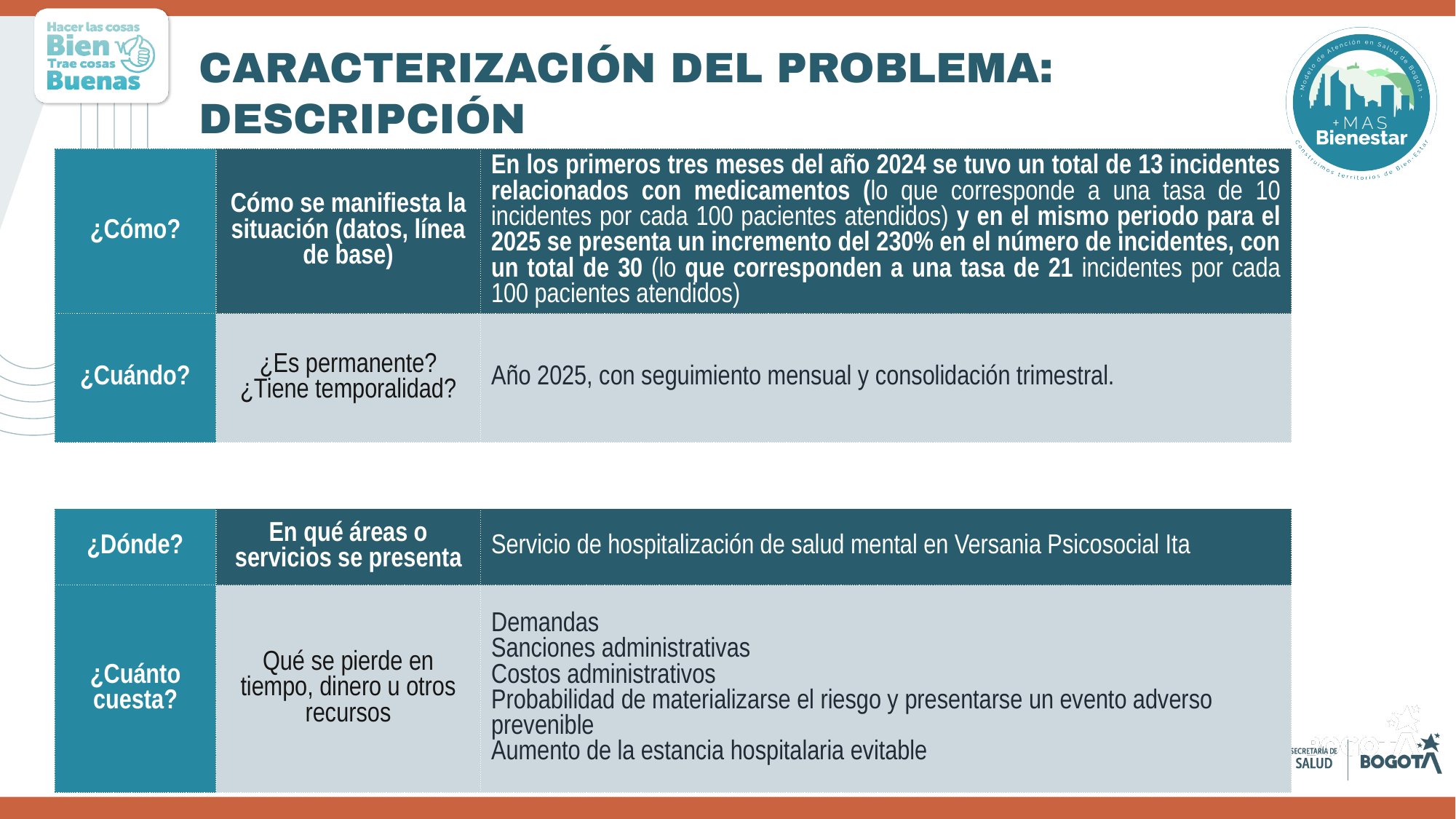

CARACTERIZACIÓN DEL PROBLEMA: DESCRIPCIÓN
| ¿Cómo? | Cómo se manifiesta la situación (datos, línea de base) | En los primeros tres meses del año 2024 se tuvo un total de 13 incidentes relacionados con medicamentos (lo que corresponde a una tasa de 10 incidentes por cada 100 pacientes atendidos) y en el mismo periodo para el 2025 se presenta un incremento del 230% en el número de incidentes, con un total de 30 (lo que corresponden a una tasa de 21 incidentes por cada 100 pacientes atendidos) |
| --- | --- | --- |
| ¿Cuándo? | ¿Es permanente? ¿Tiene temporalidad? | Año 2025, con seguimiento mensual y consolidación trimestral. |
| ¿Dónde? | En qué áreas o servicios se presenta | Servicio de hospitalización de salud mental en Versania Psicosocial Ita |
| --- | --- | --- |
| ¿Cuánto cuesta? | Qué se pierde en tiempo, dinero u otros recursos | Demandas Sanciones administrativas Costos administrativos Probabilidad de materializarse el riesgo y presentarse un evento adverso prevenible Aumento de la estancia hospitalaria evitable |